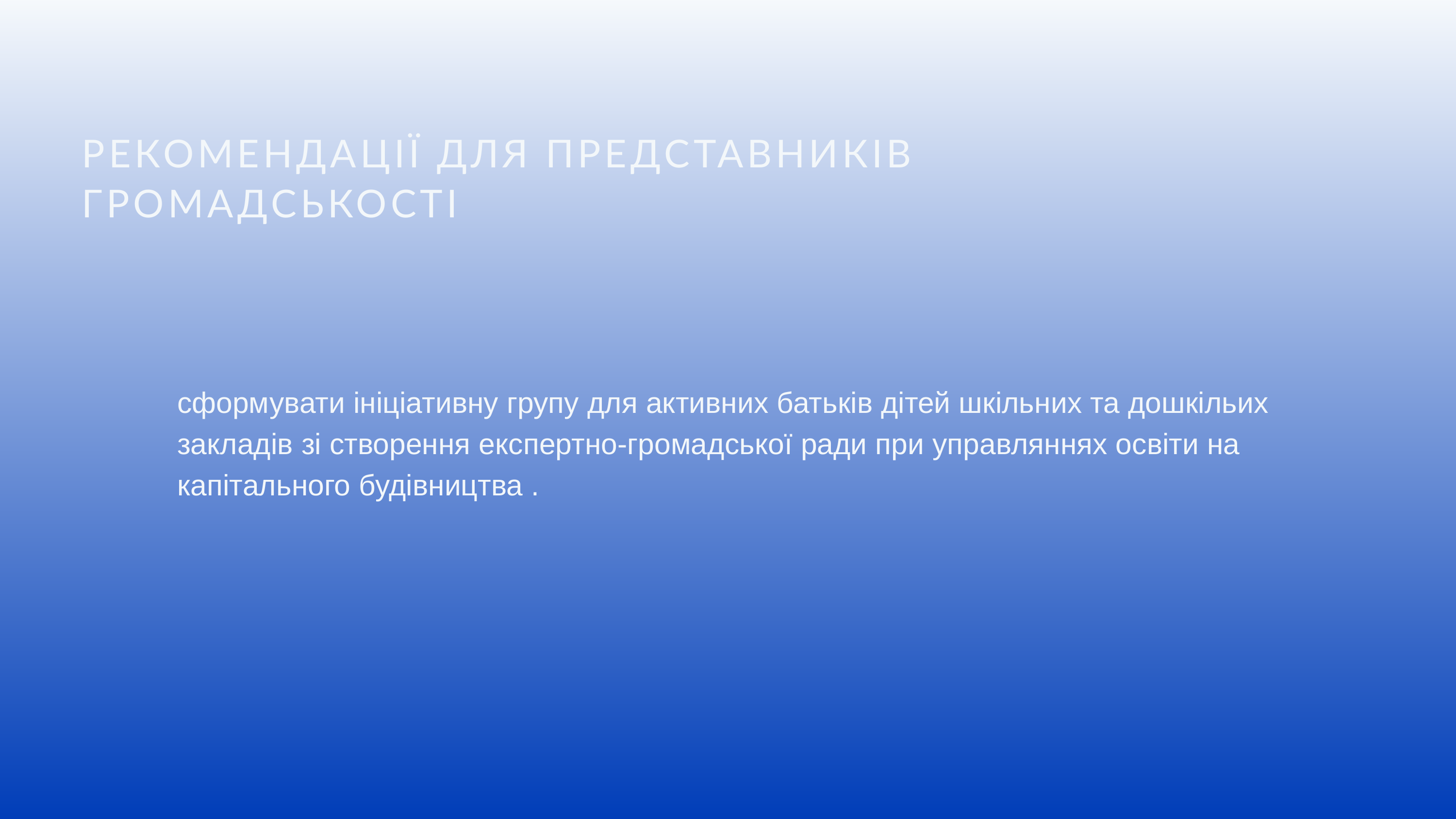

РЕКОМЕНДАЦІЇ ДЛЯ ПРЕДСТАВНИКІВ ГРОМАДСЬКОСТІ

сформувати ініціативну групу для активних батьків дітей шкільних та дошкільих
закладів зі створення експертно-громадської ради при управляннях освіти на
капітального будівництва .